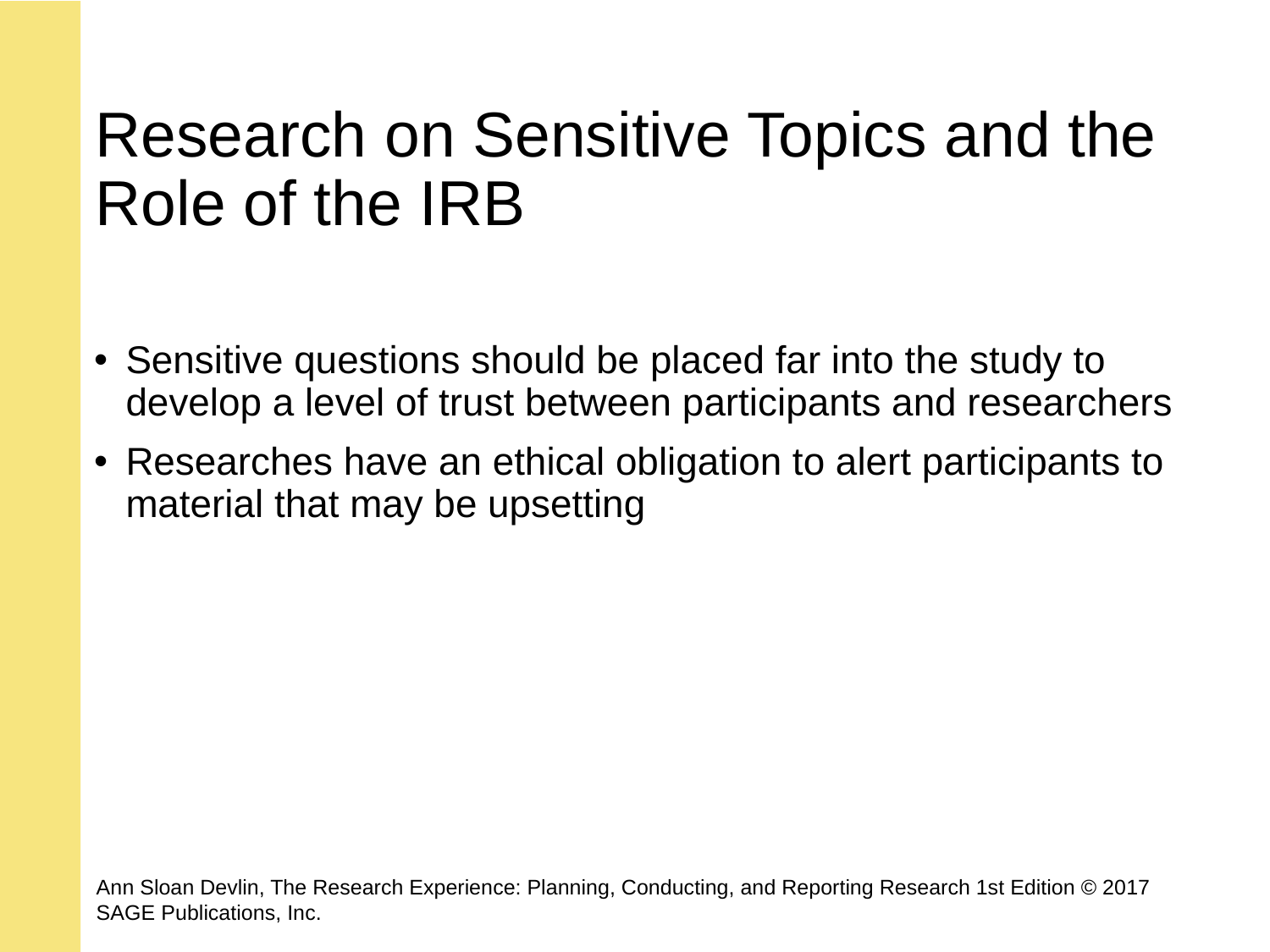

# Research on Sensitive Topics and the Role of the IRB
Sensitive questions should be placed far into the study to develop a level of trust between participants and researchers
Researches have an ethical obligation to alert participants to material that may be upsetting